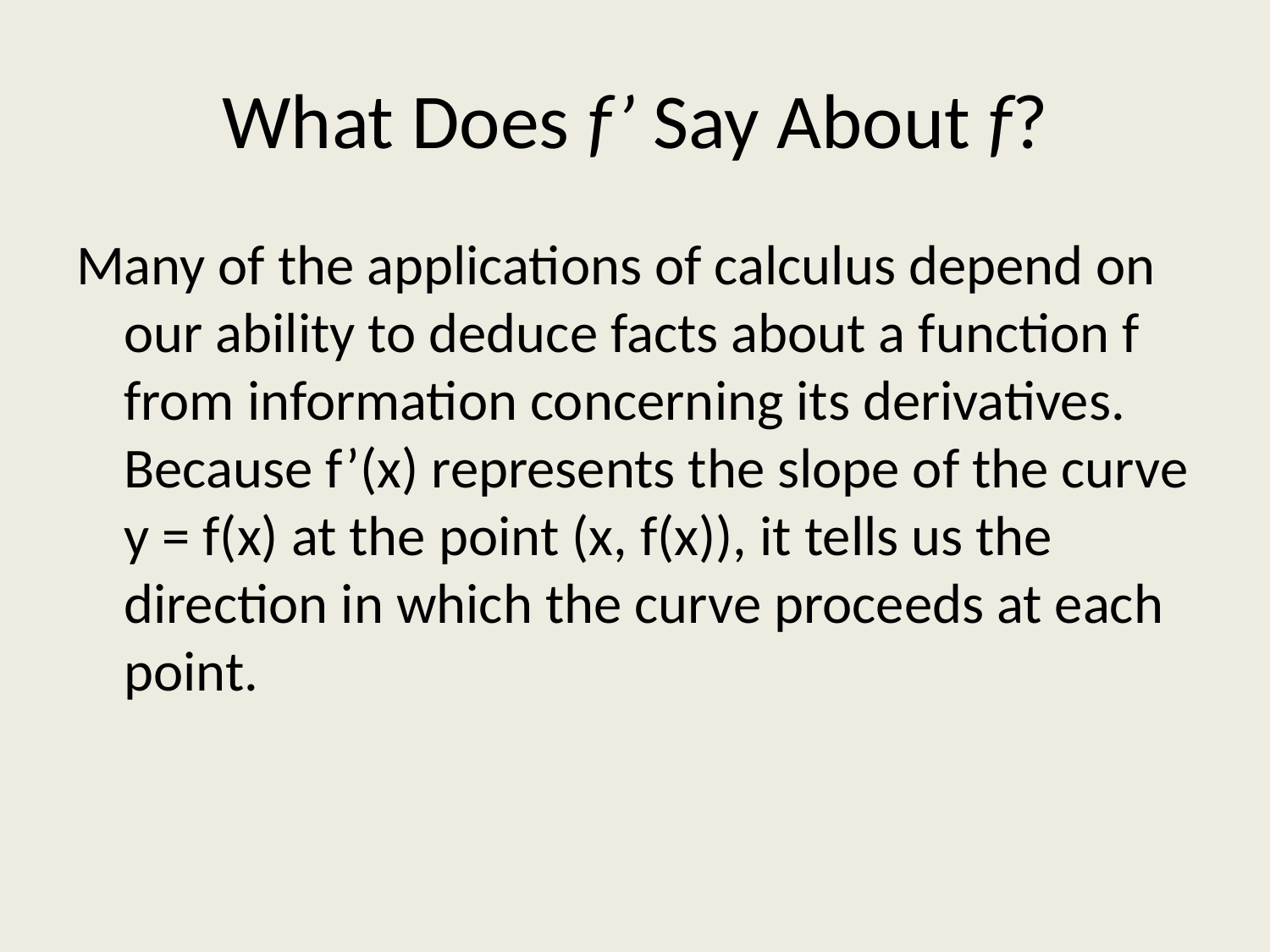

# What Does f’ Say About f?
Many of the applications of calculus depend on our ability to deduce facts about a function f from information concerning its derivatives.  Because f’(x) represents the slope of the curve y = f(x) at the point (x, f(x)), it tells us the direction in which the curve proceeds at each point.